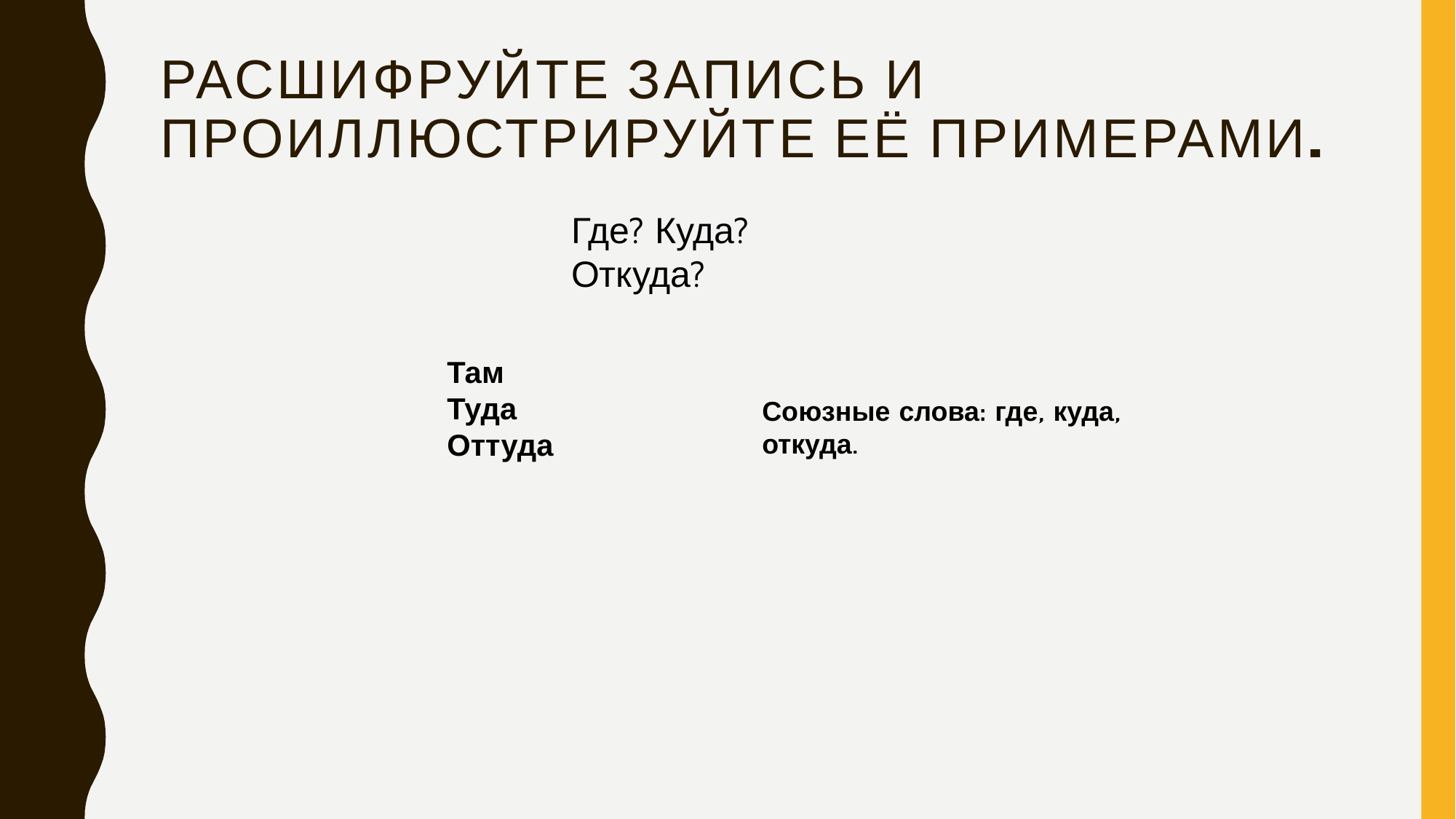

# Расшифруйте запись и проиллюстрируйте её примерами.
Где? Куда? Откуда?
Там
Туда
Оттуда
Союзные слова: где, куда, откуда.